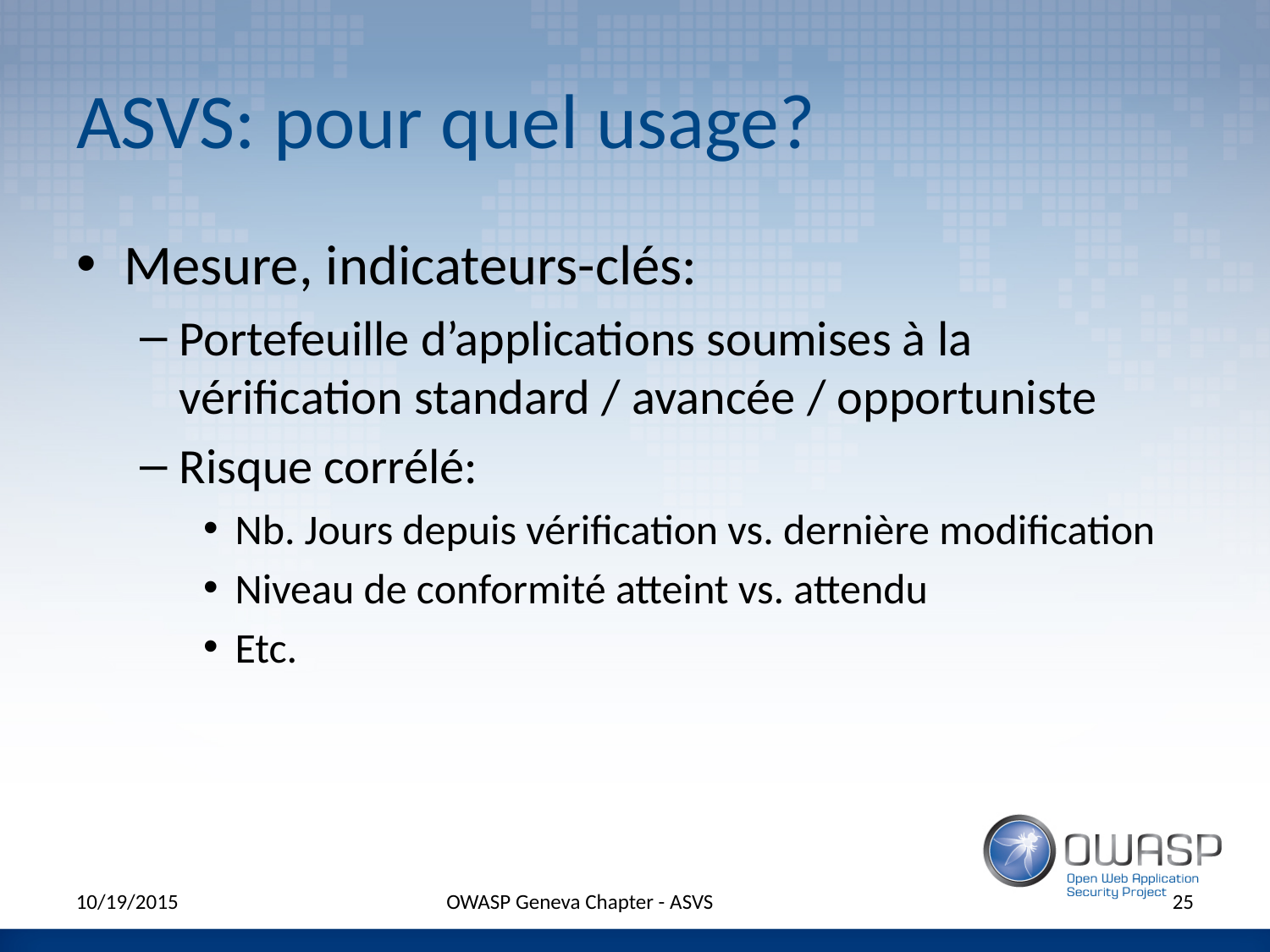

# ASVS: pour quel usage?
Mesure, indicateurs-clés:
Portefeuille d’applications soumises à la vérification standard / avancée / opportuniste
Risque corrélé:
Nb. Jours depuis vérification vs. dernière modification
Niveau de conformité atteint vs. attendu
Etc.
10/19/2015
OWASP Geneva Chapter - ASVS
25